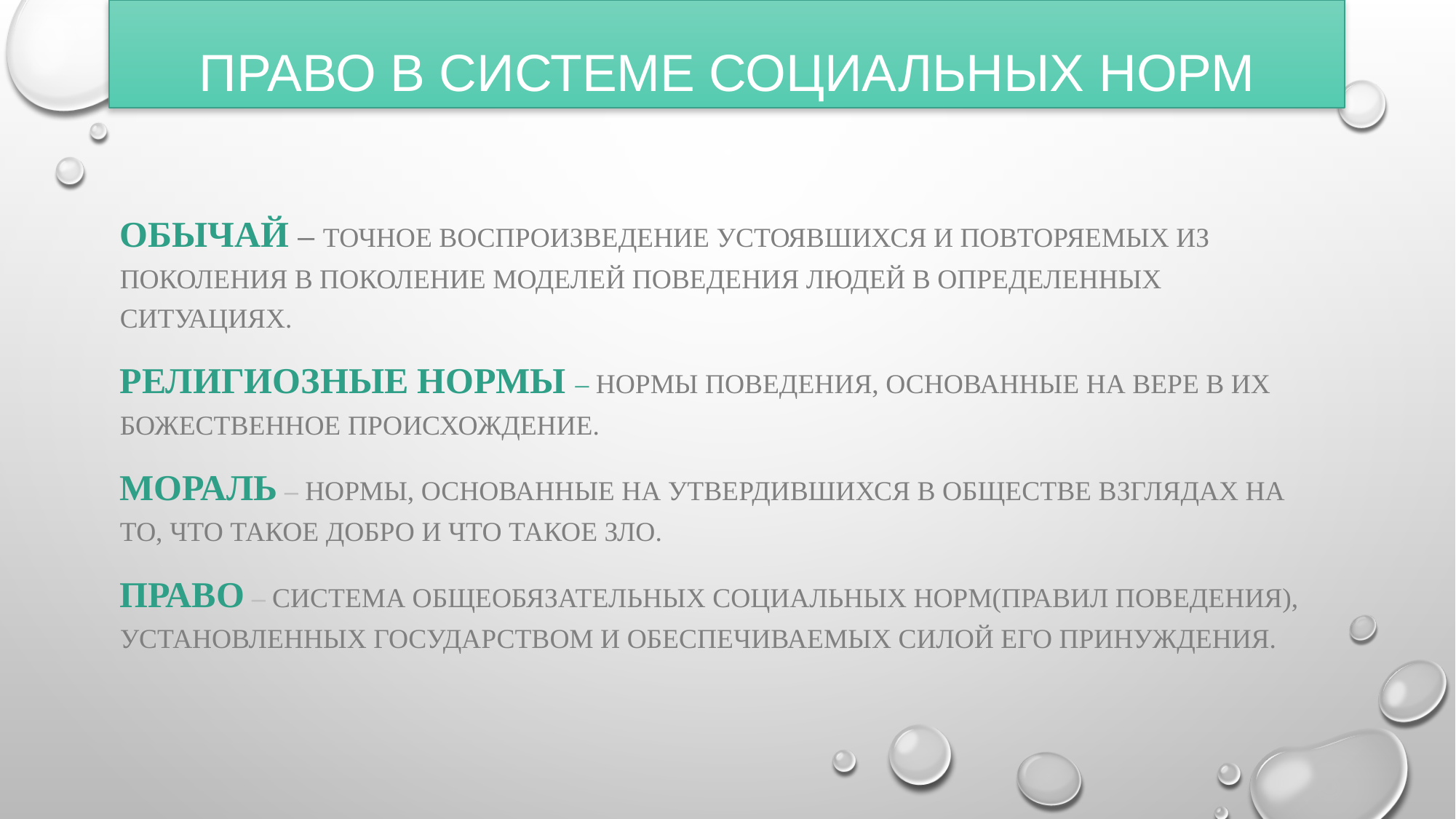

# Право в системе социальных норм
Обычай – точное воспроизведение устоявшихся и повторяемых из поколения в поколение моделей поведения людей в определенных ситуациях.
Религиозные нормы – нормы поведения, основанные на вере в их божественное происхождение.
Мораль – нормы, основанные на утвердившихся в обществе взглядах на то, что такое добро и что такое зло.
Право – система общеобязательных социальных норм(правил поведения), установленных государством и обеспечиваемых силой его принуждения.